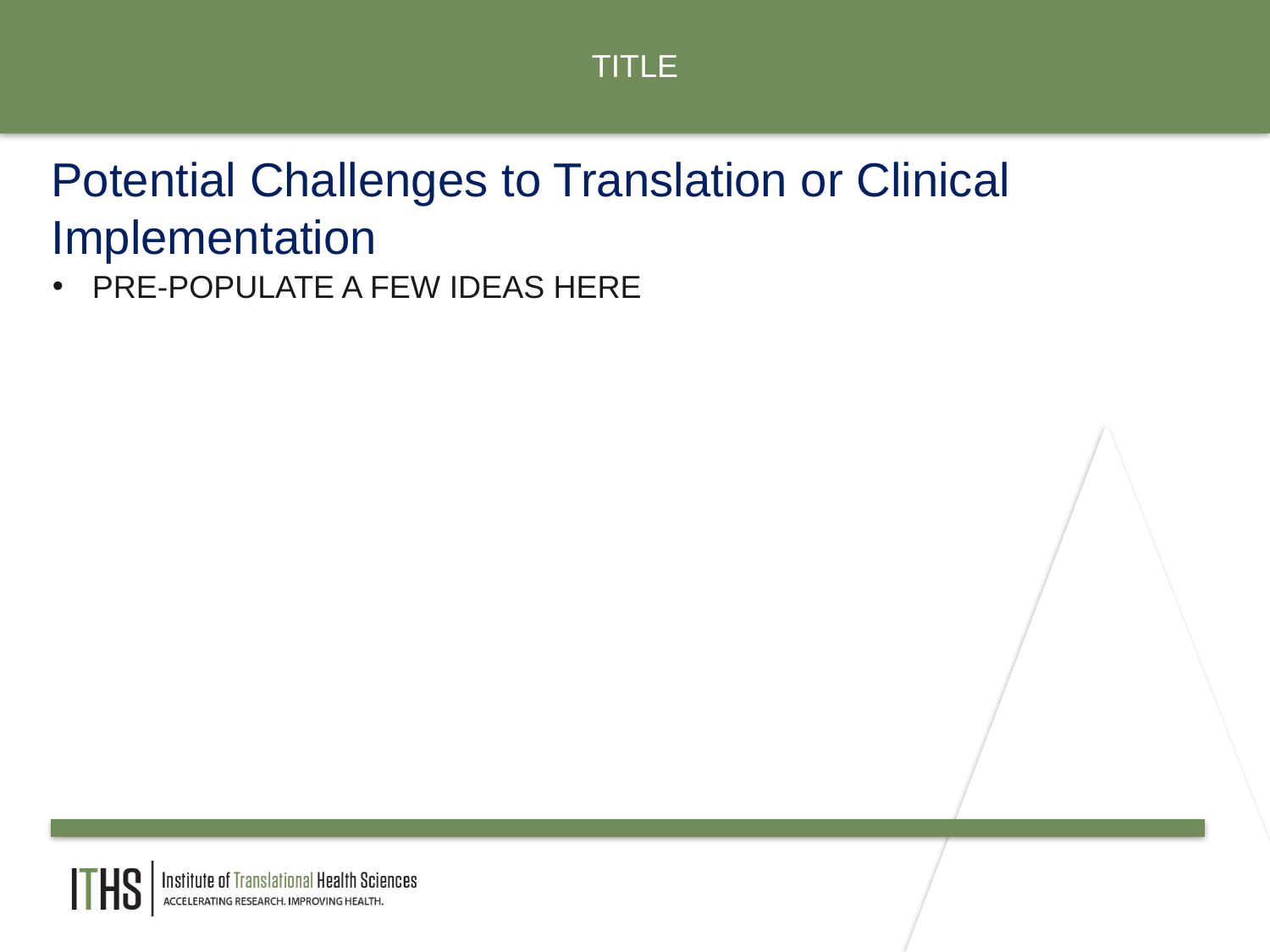

TITLE
# Potential Challenges to Translation or Clinical Implementation
PRE-POPULATE A FEW IDEAS HERE